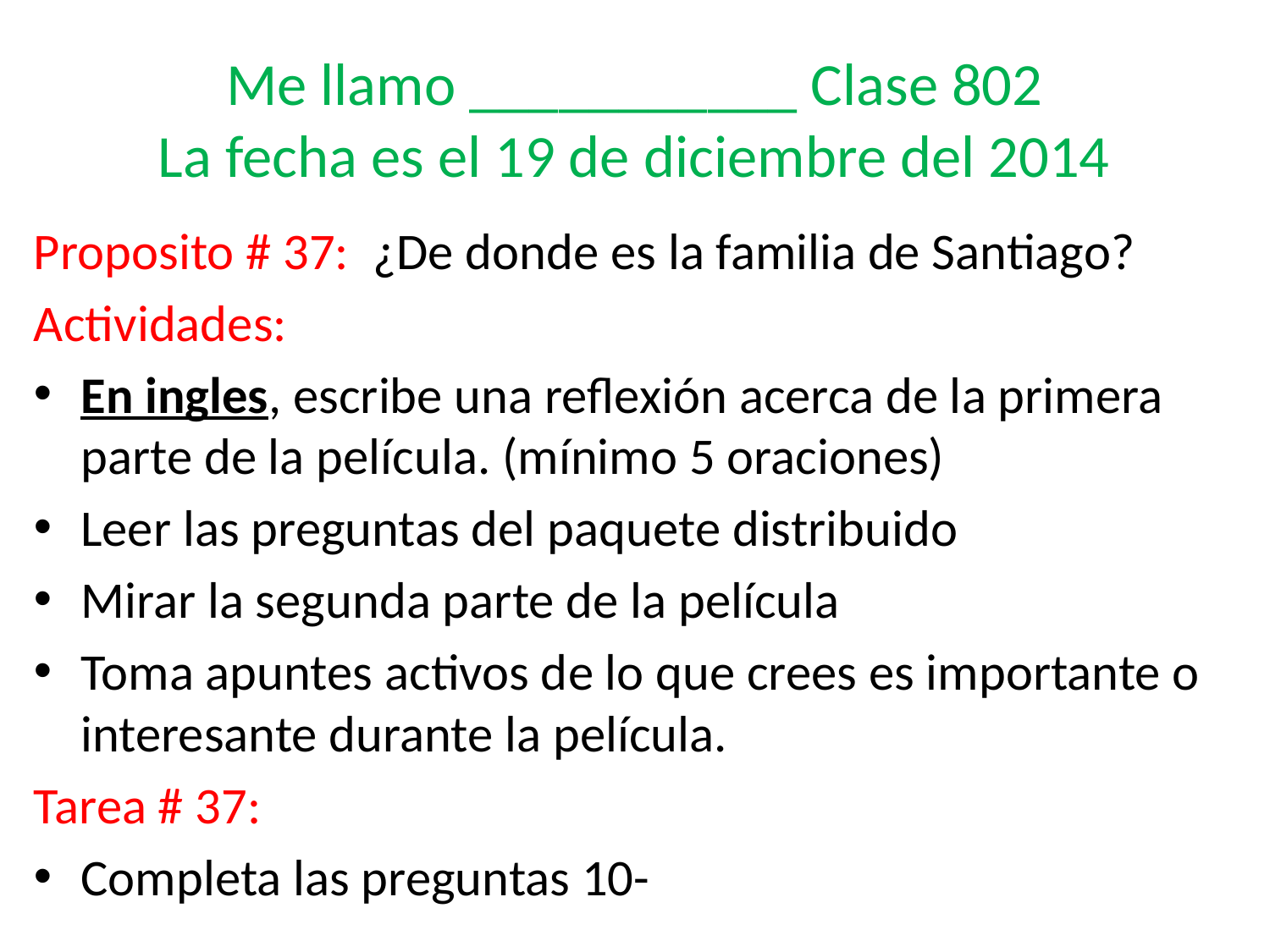

# Me llamo ___________ Clase 802 La fecha es el 19 de diciembre del 2014
Proposito # 37:  ¿De donde es la familia de Santiago?
Actividades:
En ingles, escribe una reflexión acerca de la primera parte de la película. (mínimo 5 oraciones)
Leer las preguntas del paquete distribuido
Mirar la segunda parte de la película
Toma apuntes activos de lo que crees es importante o interesante durante la película.
Tarea # 37:
Completa las preguntas 10-